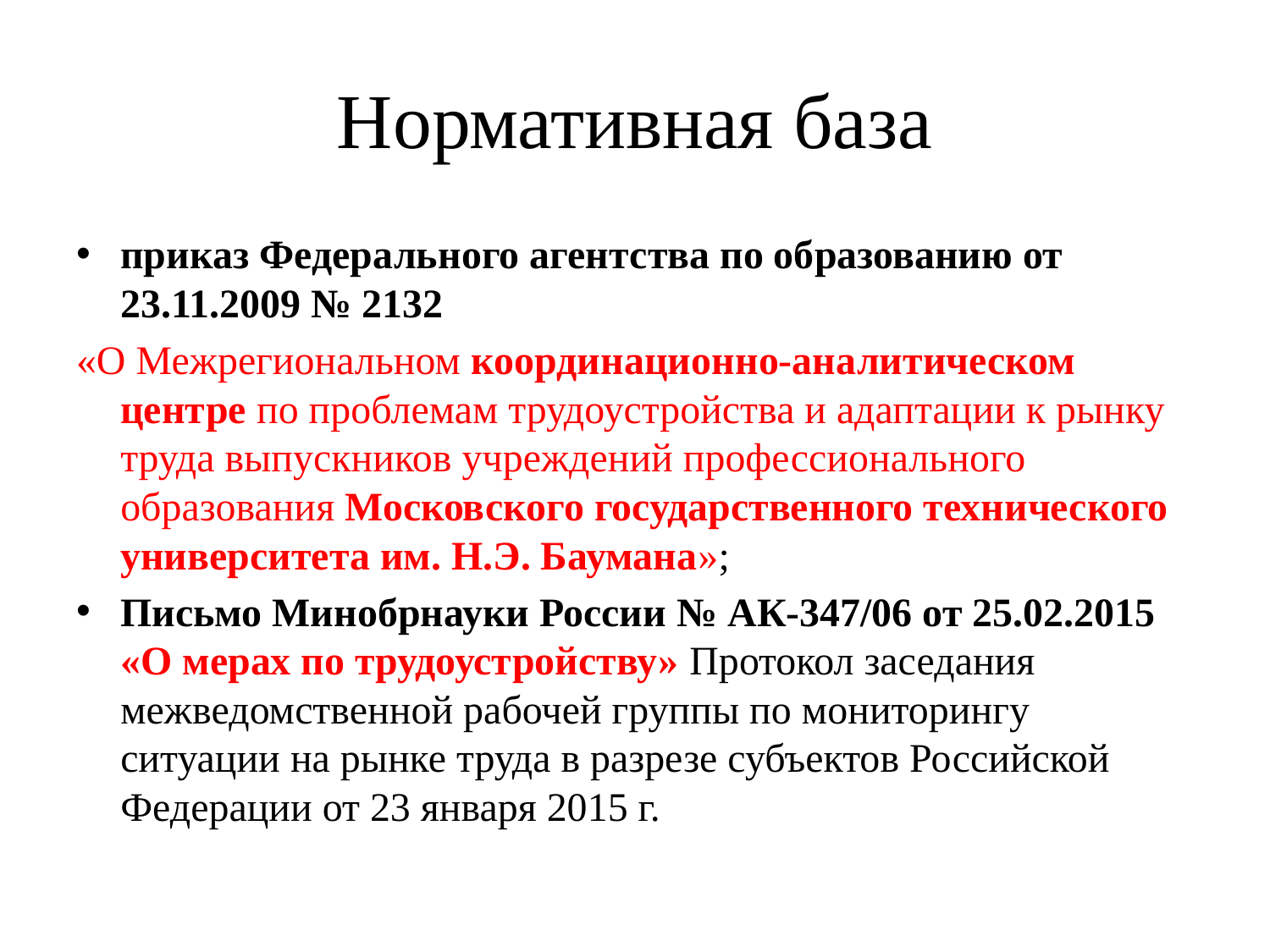

# Нормативная база
приказ Федерального агентства по образованию от 23.11.2009 № 2132
«О Межрегиональном координационно-аналитическом центре по проблемам трудоустройства и адаптации к рынку труда выпускников учреждений профессионального образования Московского государственного технического университета им. Н.Э. Баумана»;
Письмо Минобрнауки России № АК-347/06 от 25.02.2015 «О мерах по трудоустройству» Протокол заседания межведомственной рабочей группы по мониторингу ситуации на рынке труда в разрезе субъектов Российской Федерации от 23 января 2015 г.